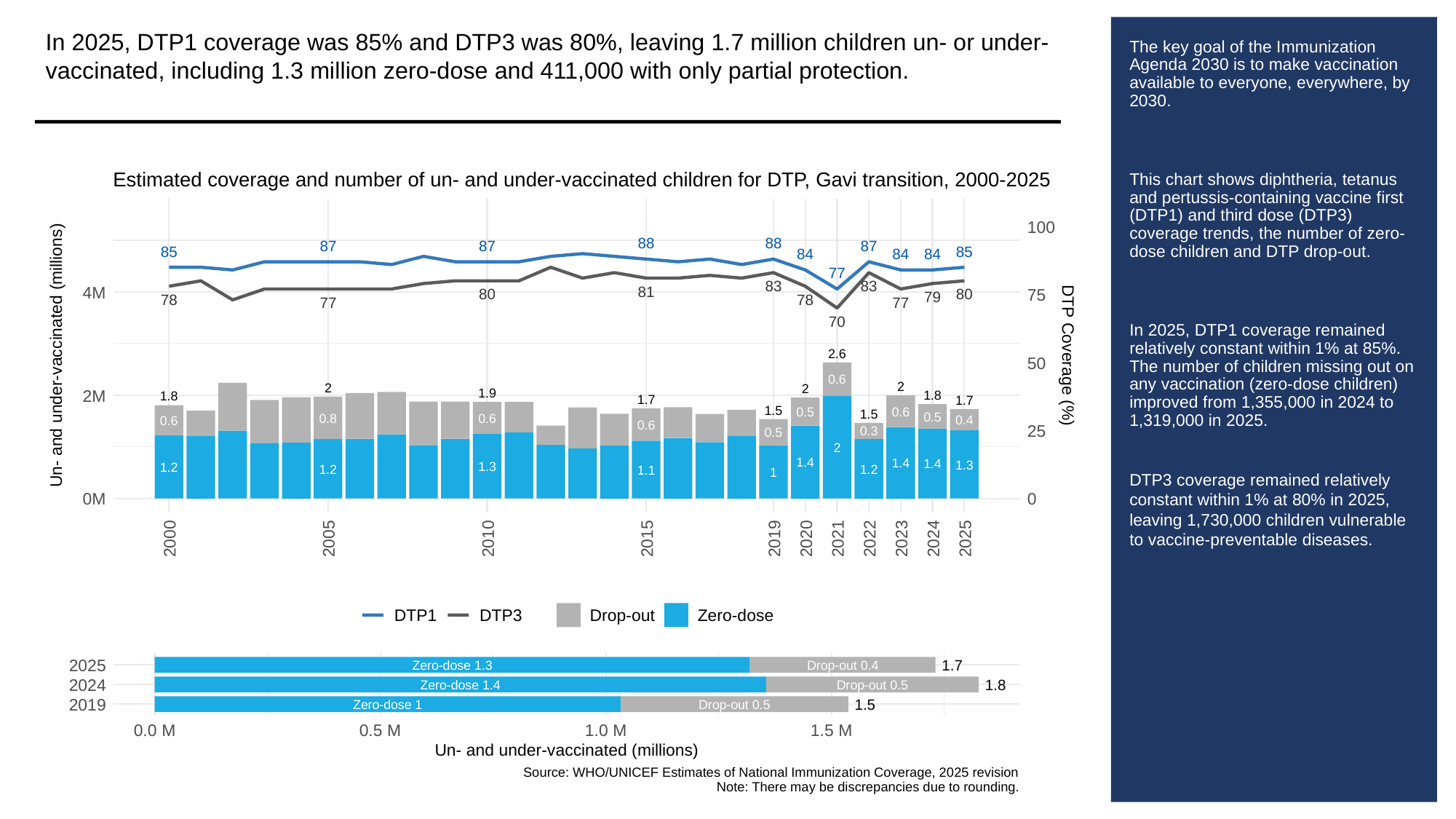

In 2025, DTP1 coverage was 85% and DTP3 was 80%, leaving 1.7 million children un- or under-vaccinated, including 1.3 million zero-dose and 411,000 with only partial protection.
# The key goal of the Immunization Agenda 2030 is to make vaccination available to everyone, everywhere, by 2030.

This chart shows diphtheria, tetanus and pertussis-containing vaccine first (DTP1) and third dose (DTP3) coverage trends, the number of zero-dose children and DTP drop-out.

In 2025, DTP1 coverage remained relatively constant within 1% at 85%. The number of children missing out on any vaccination (zero-dose children) improved from 1,355,000 in 2024 to 1,319,000 in 2025.

DTP3 coverage remained relatively constant within 1% at 80% in 2025, leaving 1,730,000 children vulnerable to vaccine-preventable diseases.

Estimated coverage and number of un- and under-vaccinated children for DTP, Gavi transition, 2000-2025

100
88
88
87
87
87

85
85
84
84
84

77
83
83
81
4M
80
80
75
79

78
78
77
77
70

2.6
Un- and under-vaccinated (millions)
DTP Coverage (%)
50

0.6
2
2

2
1.9
2M
1.8
1.8

1.7

1.7

1.5
0.6
0.5

1.5

0.5
0.8
0.6

0.4
0.6

0.6

25

0.3

0.5

2

1.4
1.4
1.4
1.3
1.3
1.2
1.2
1.2
1.1
1
0M
0

2000
2005
2010
2015
2019
2020
2021
2022
2023
2024
2025

DTP1
DTP3
Drop-out
Zero-dose

2025
1.7
Zero-dose 1.3
Drop-out 0.4

2024
1.8
Zero-dose 1.4
Drop-out 0.5

2019
1.5
Zero-dose 1
Drop-out 0.5

0.0 M
0.5 M
1.0 M
1.5 M
Un- and under-vaccinated (millions)
Source: WHO/UNICEF Estimates of National Immunization Coverage, 2025 revision
Note: There may be discrepancies due to rounding.